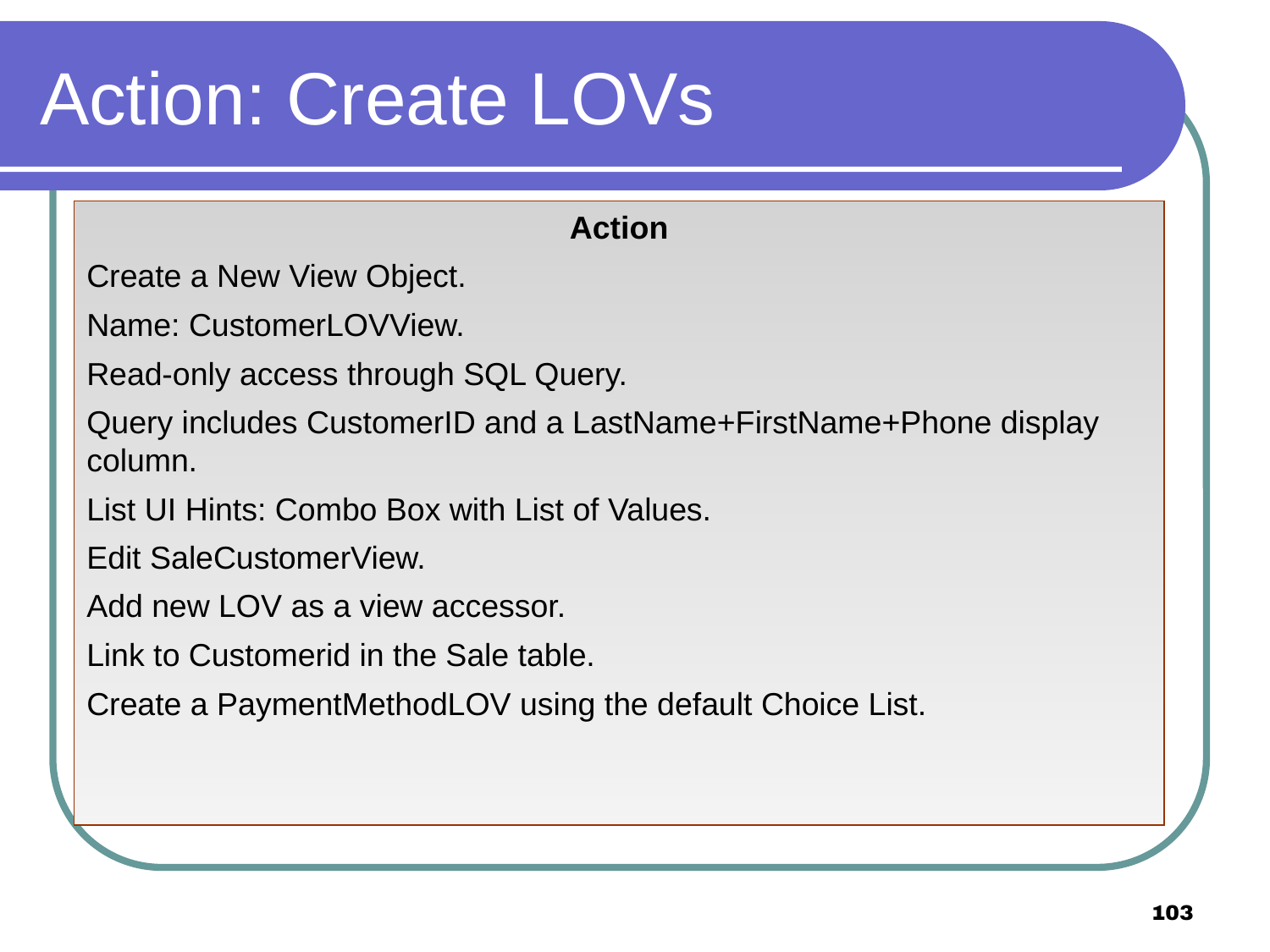

# Action: Create LOVs
Action
Create a New View Object.
Name: CustomerLOVView.
Read-only access through SQL Query.
Query includes CustomerID and a LastName+FirstName+Phone display column.
List UI Hints: Combo Box with List of Values.
Edit SaleCustomerView.
Add new LOV as a view accessor.
Link to Customerid in the Sale table.
Create a PaymentMethodLOV using the default Choice List.
103